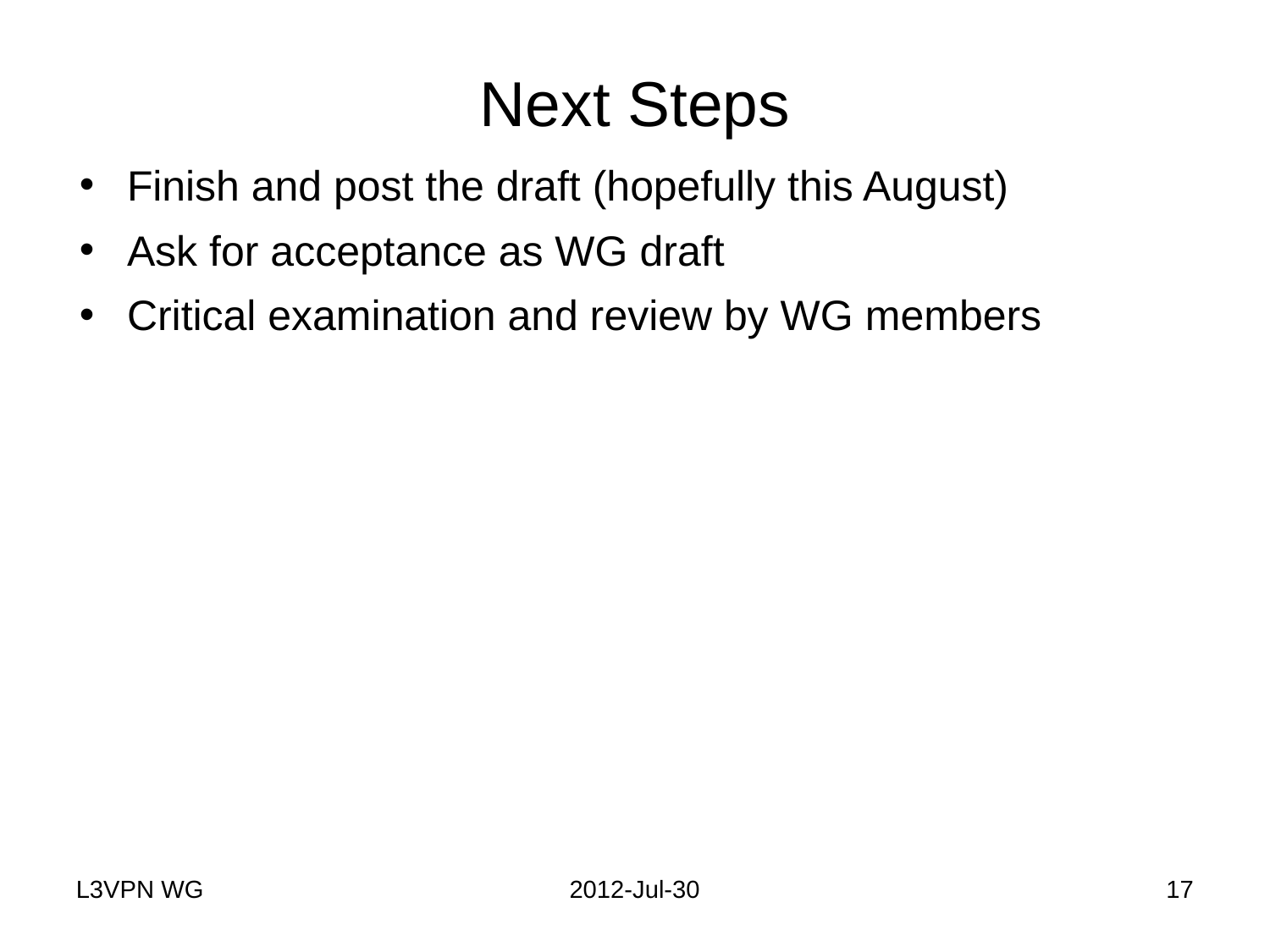

# Next Steps
Finish and post the draft (hopefully this August)
Ask for acceptance as WG draft
Critical examination and review by WG members
L3VPN WG
2012-Jul-30
17